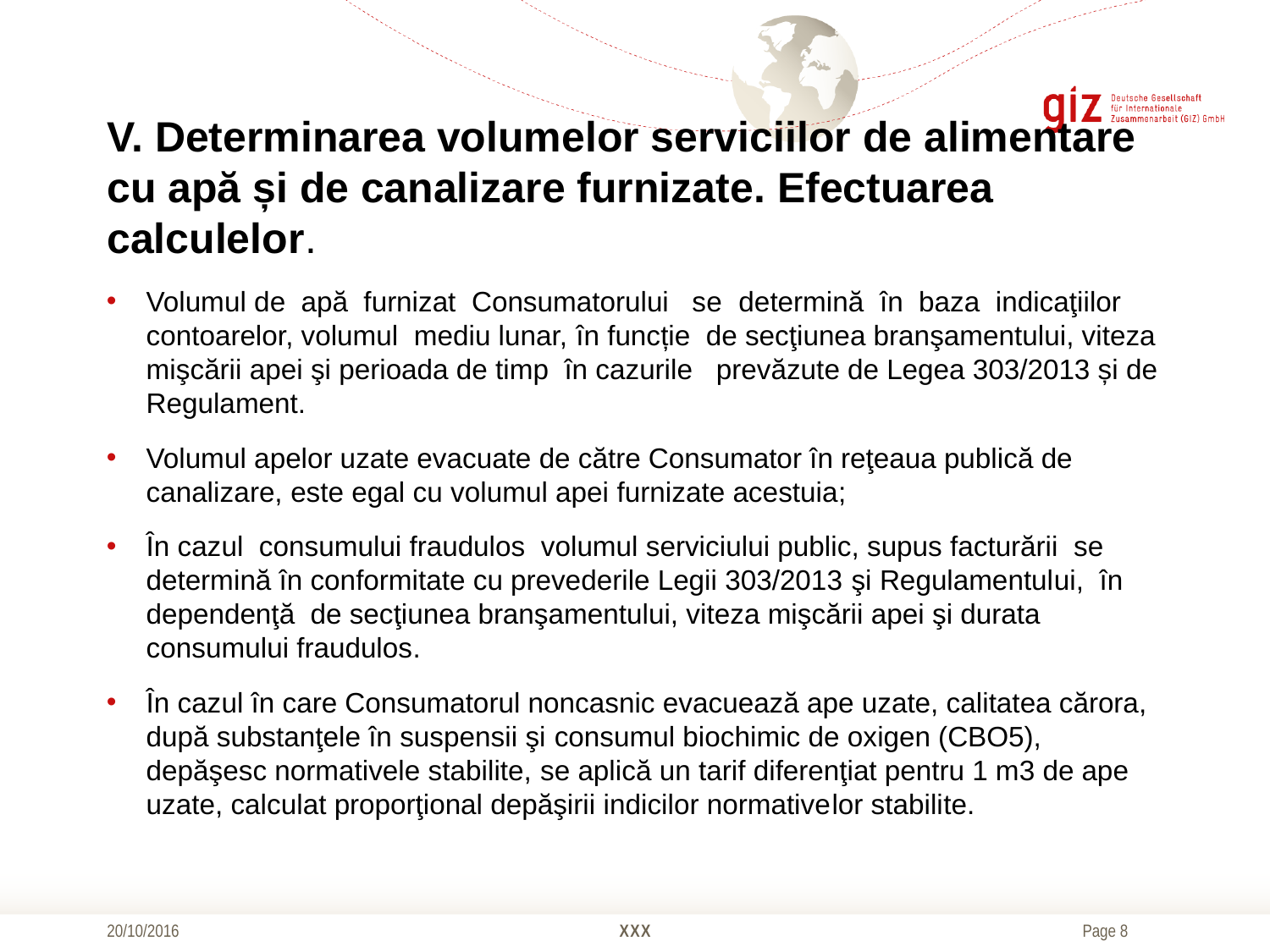

# V. Determinarea volumelor serviciilor de alimentare cu apă și de canalizare furnizate. Efectuarea calculelor.
Volumul de  apă  furnizat  Consumatorului   se  determină  în  baza  indicaţiilor  contoarelor, volumul  mediu lunar, în funcție  de secţiunea branşamentului, viteza mişcării apei şi perioada de timp  în cazurile   prevăzute de Legea 303/2013 și de Regulament.
Volumul apelor uzate evacuate de către Consumator în reţeaua publică de canalizare, este egal cu volumul apei furnizate acestuia;
În cazul  consumului fraudulos  volumul serviciului public, supus facturării  se determină în conformitate cu prevederile Legii 303/2013 şi Regulamentului,  în dependenţă  de secţiunea branşamentului, viteza mişcării apei şi durata consumului fraudulos.
În cazul în care Consumatorul noncasnic evacuează ape uzate, calitatea cărora,  după substanţele în suspensii şi consumul biochimic de oxigen (CBO5), depăşesc normativele stabilite, se aplică un tarif diferenţiat pentru 1 m3 de ape uzate, calculat proporţional depăşirii indicilor normativelor stabilite.

20/10/2016
XXX